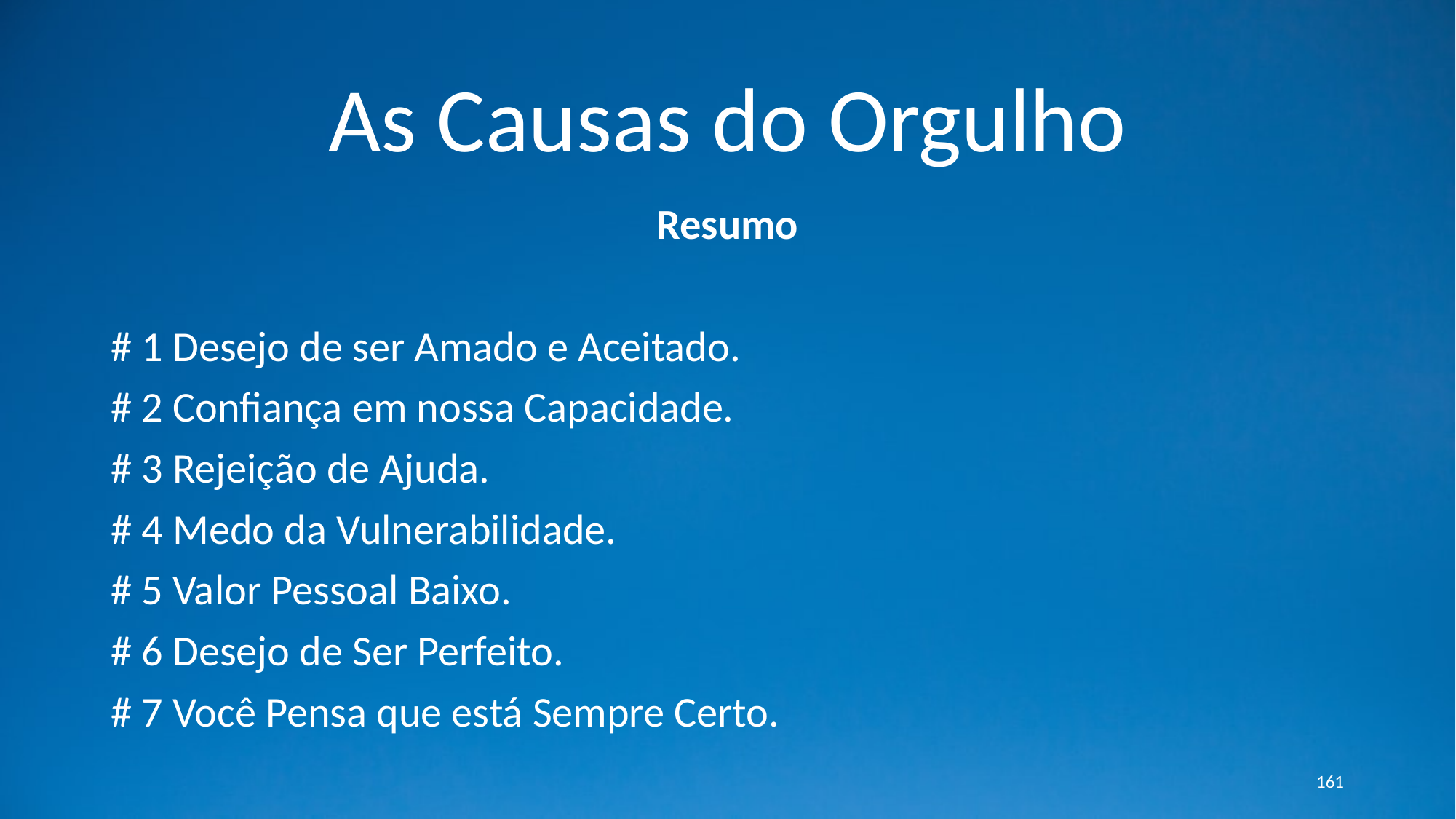

# As Causas do Orgulho
Resumo

# 1 Desejo de ser Amado e Aceitado.
# 2 Confiança em nossa Capacidade.
# 3 Rejeição de Ajuda.
# 4 Medo da Vulnerabilidade.
# 5 Valor Pessoal Baixo.
# 6 Desejo de Ser Perfeito.
# 7 Você Pensa que está Sempre Certo.
161